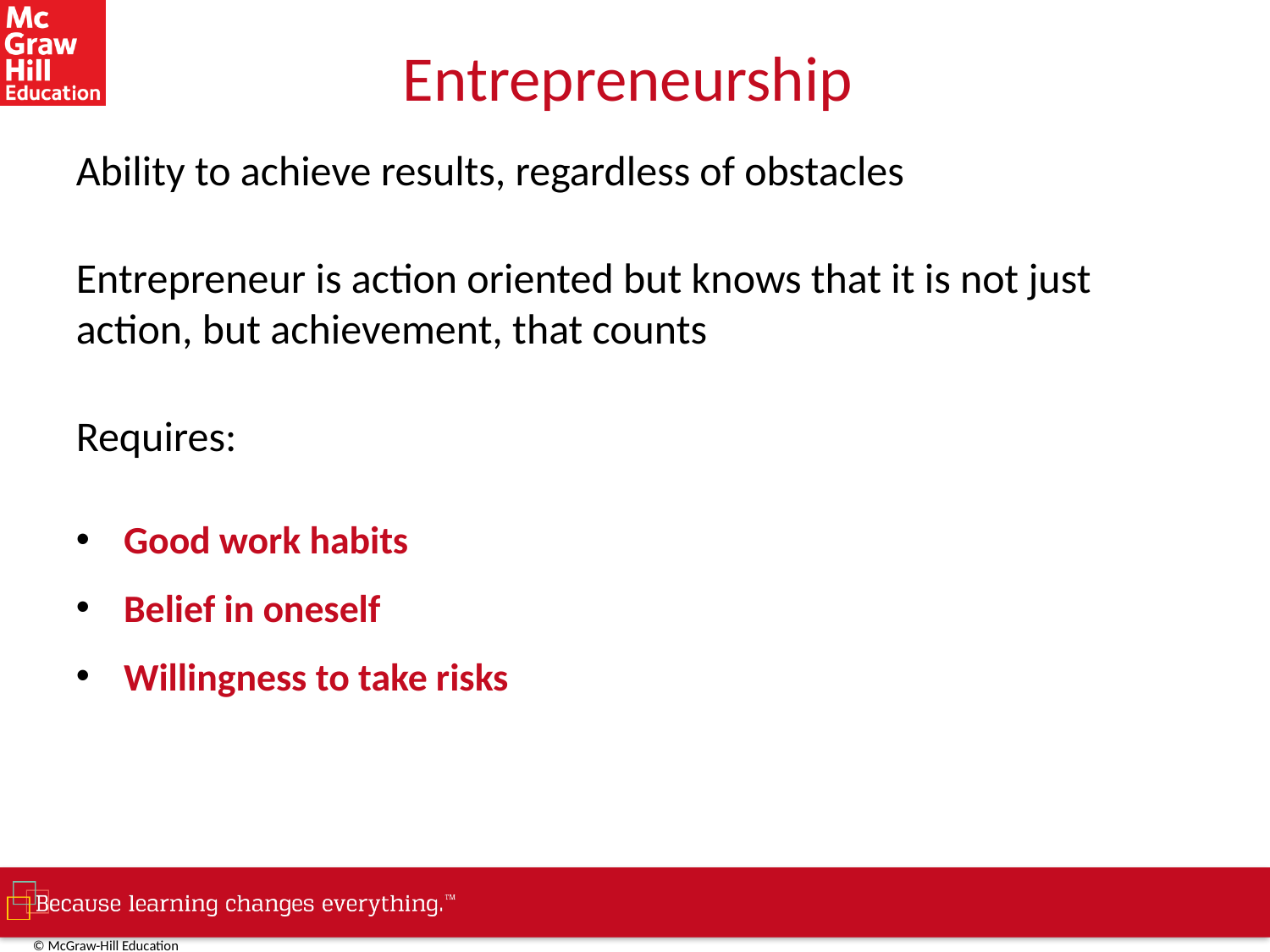

# Entrepreneurship
Ability to achieve results, regardless of obstacles

Entrepreneur is action oriented but knows that it is not just action, but achievement, that counts

Requires:

Good work habits
Belief in oneself
Willingness to take risks